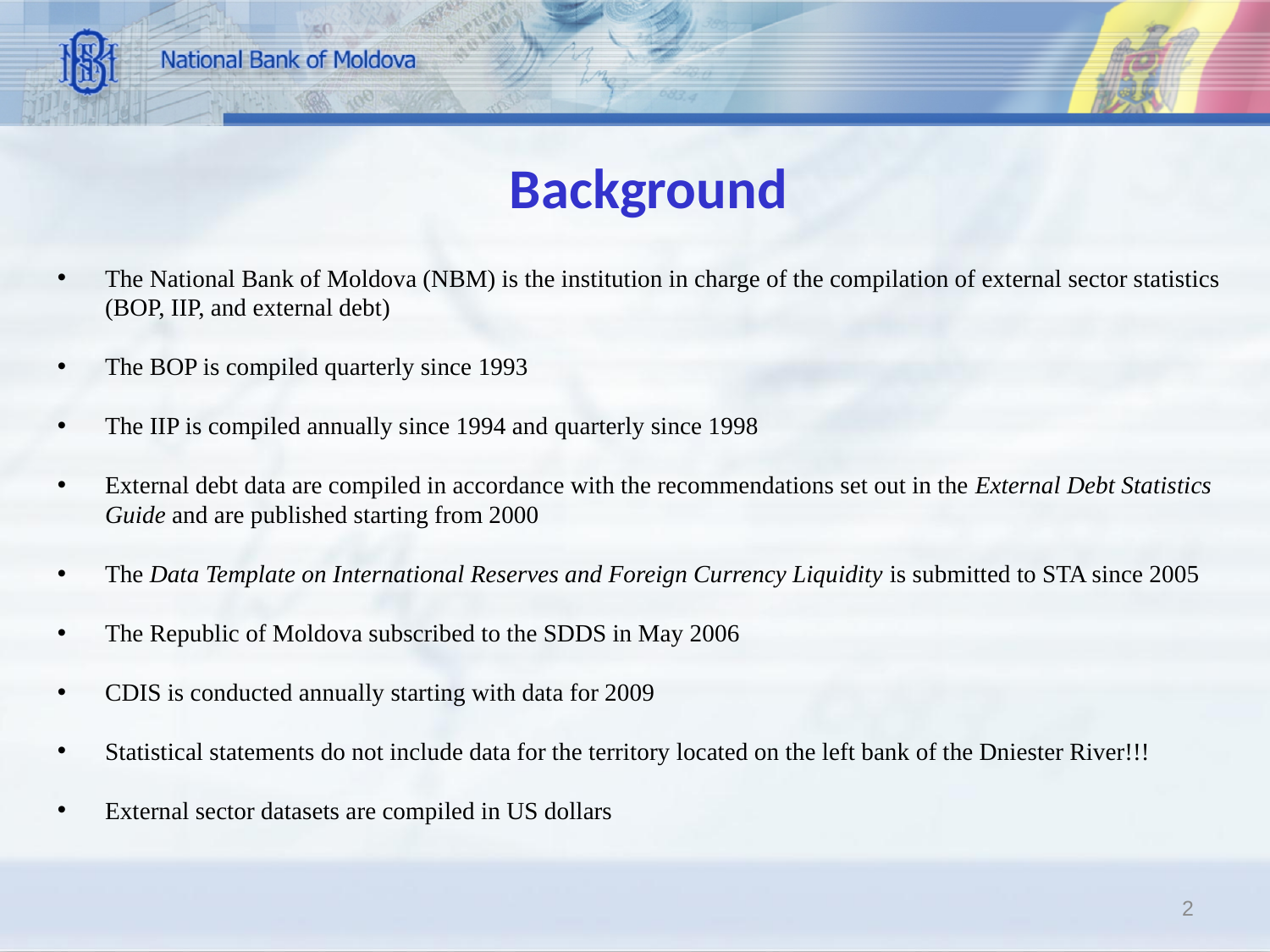

Background
The National Bank of Moldova (NBM) is the institution in charge of the compilation of external sector statistics (BOP, IIP, and external debt)

The BOP is compiled quarterly since 1993

The IIP is compiled annually since 1994 and quarterly since 1998

External debt data are compiled in accordance with the recommendations set out in the External Debt Statistics Guide and are published starting from 2000

The Data Template on International Reserves and Foreign Currency Liquidity is submitted to STA since 2005

The Republic of Moldova subscribed to the SDDS in May 2006

CDIS is conducted annually starting with data for 2009

Statistical statements do not include data for the territory located on the left bank of the Dniester River!!!

External sector datasets are compiled in US dollars
2